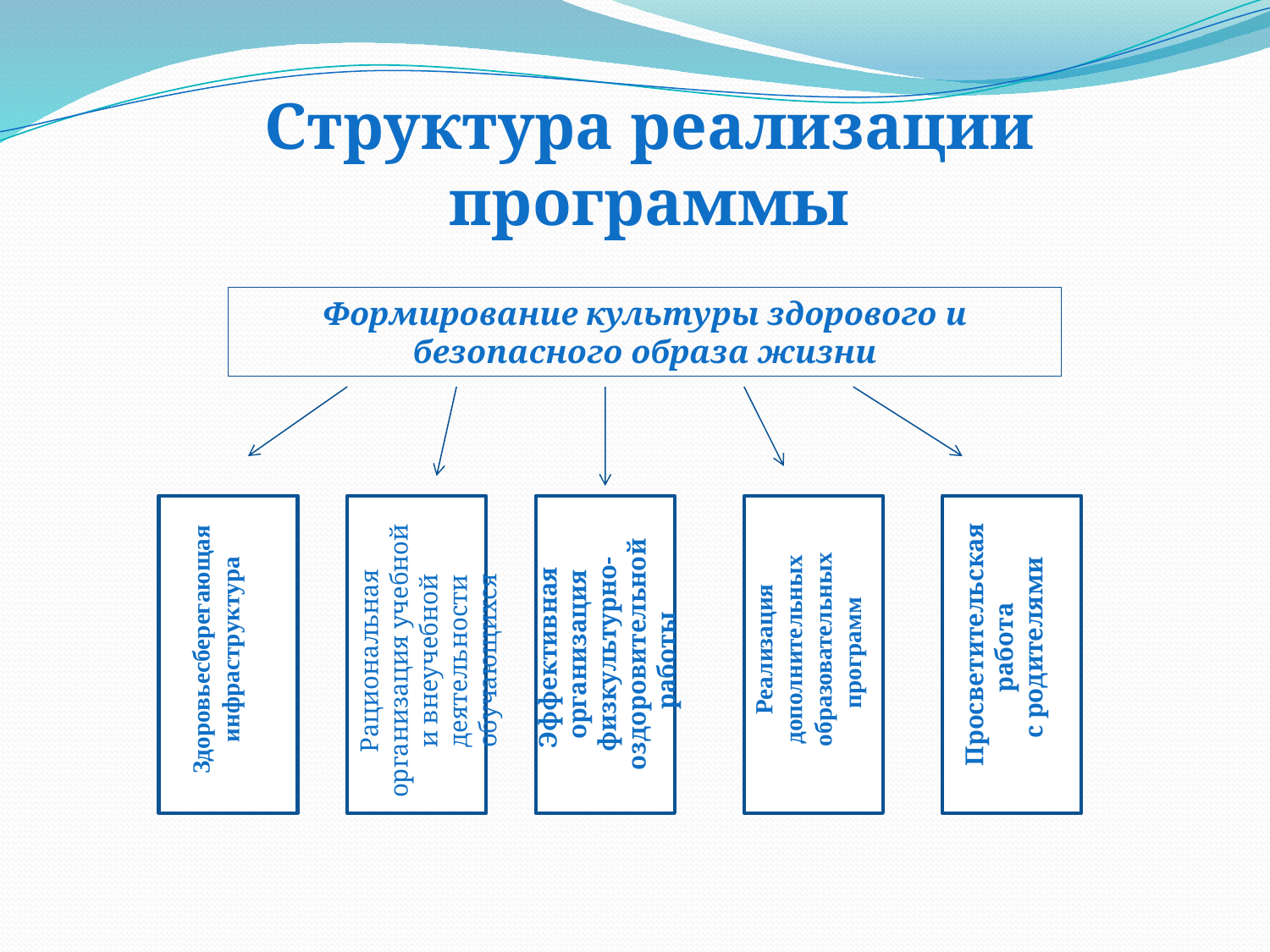

Структура реализации программы
Формирование культуры здорового и безопасного образа жизни
Эффективная  организация физкультурно-оздоровительной работы

Здоровьесберегающая инфраструктура
ч
. Эффективная  ль работы

Просветительская работа
с родителями
Рациональная организация учебной и внеучебной деятельности обучающихся
Реализация дополнительных образовательных программ